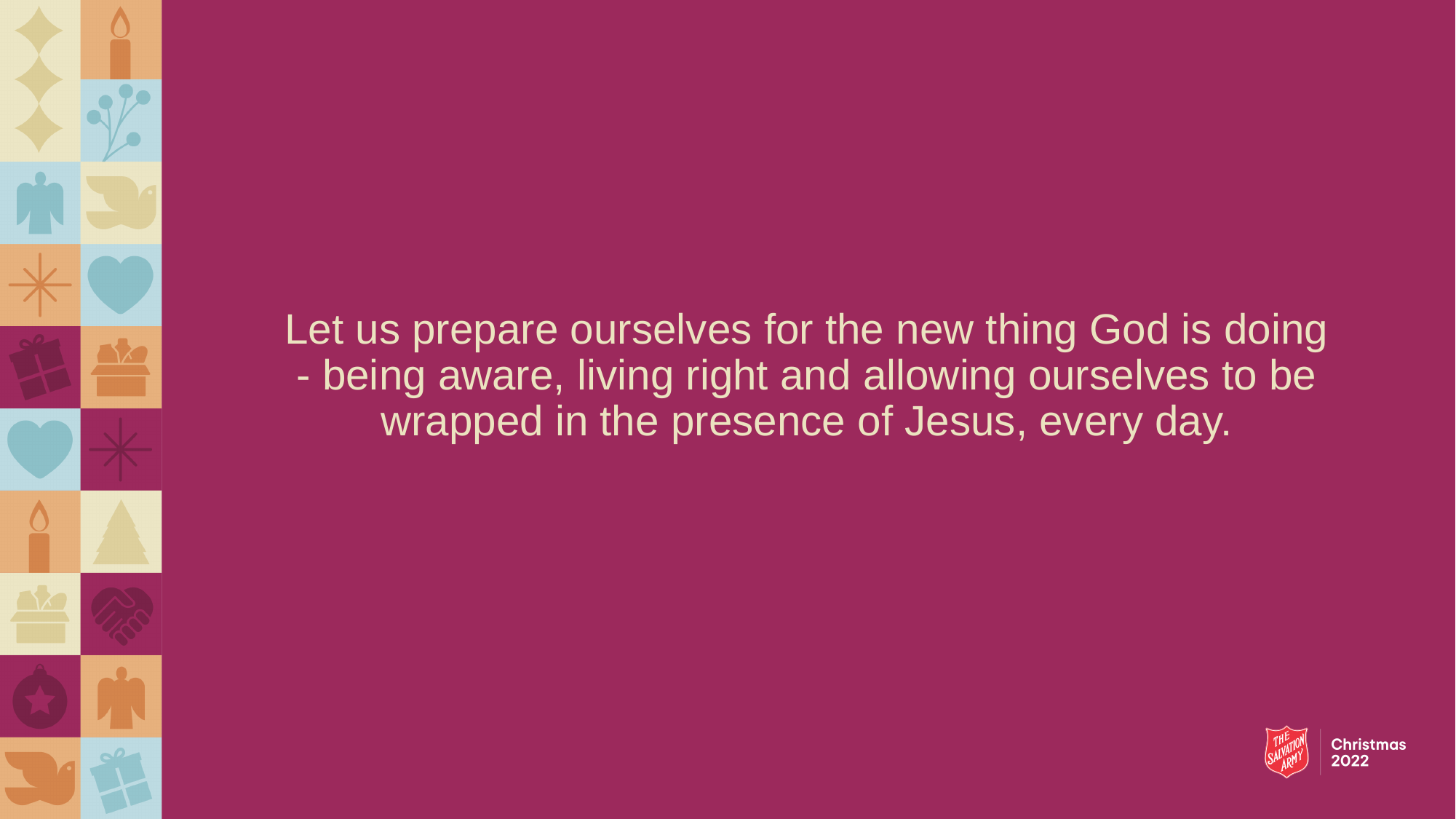

Let us prepare ourselves for the new thing God is doing - being aware, living right and allowing ourselves to be wrapped in the presence of Jesus, every day.